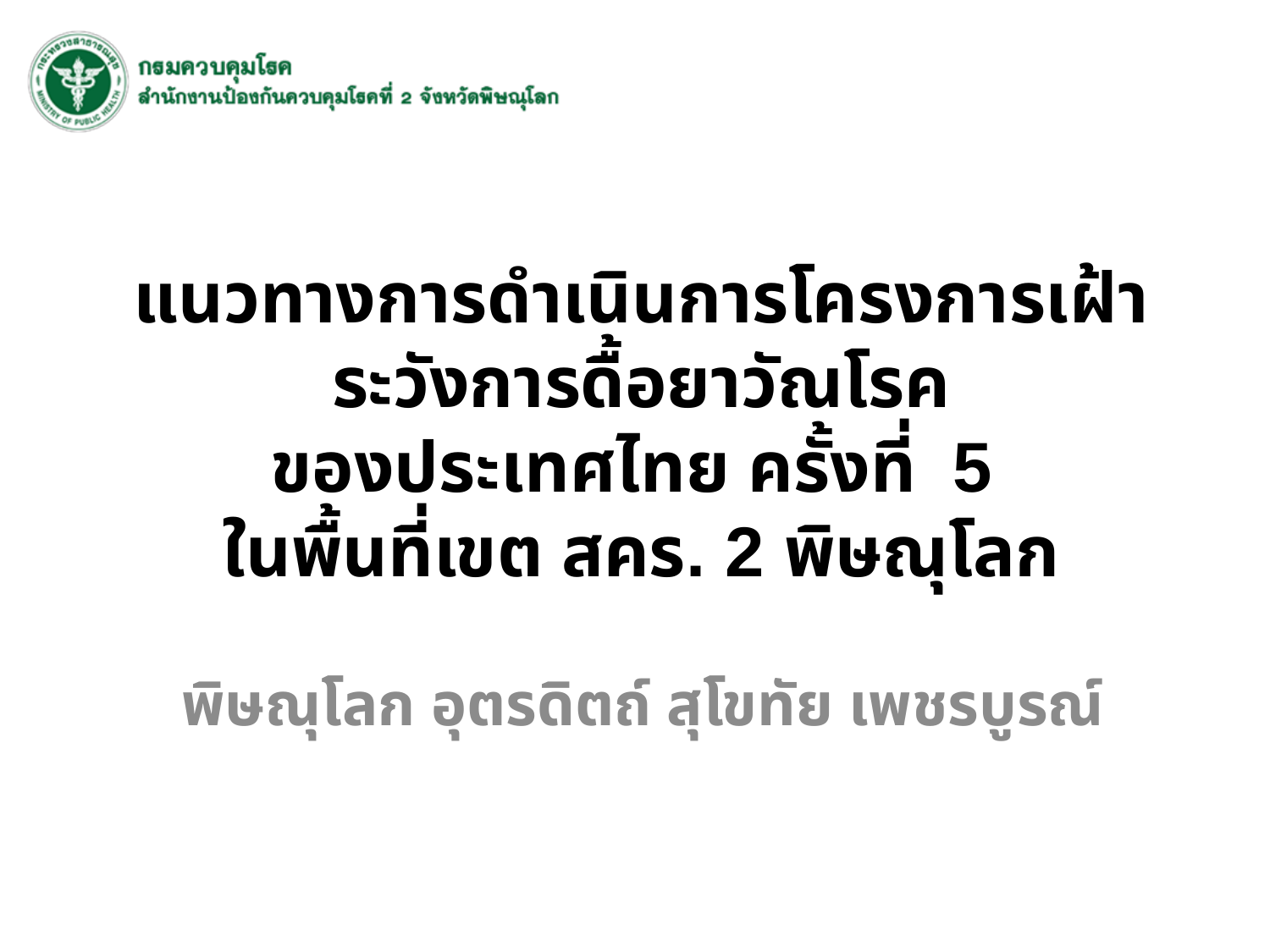

# แนวทางการดำเนินการโครงการเฝ้าระวังการดื้อยาวัณโรค ของประเทศไทย ครั้งที่  5 ในพื้นที่เขต สคร. 2 พิษณุโลก
พิษณุโลก อุตรดิตถ์ สุโขทัย เพชรบูรณ์